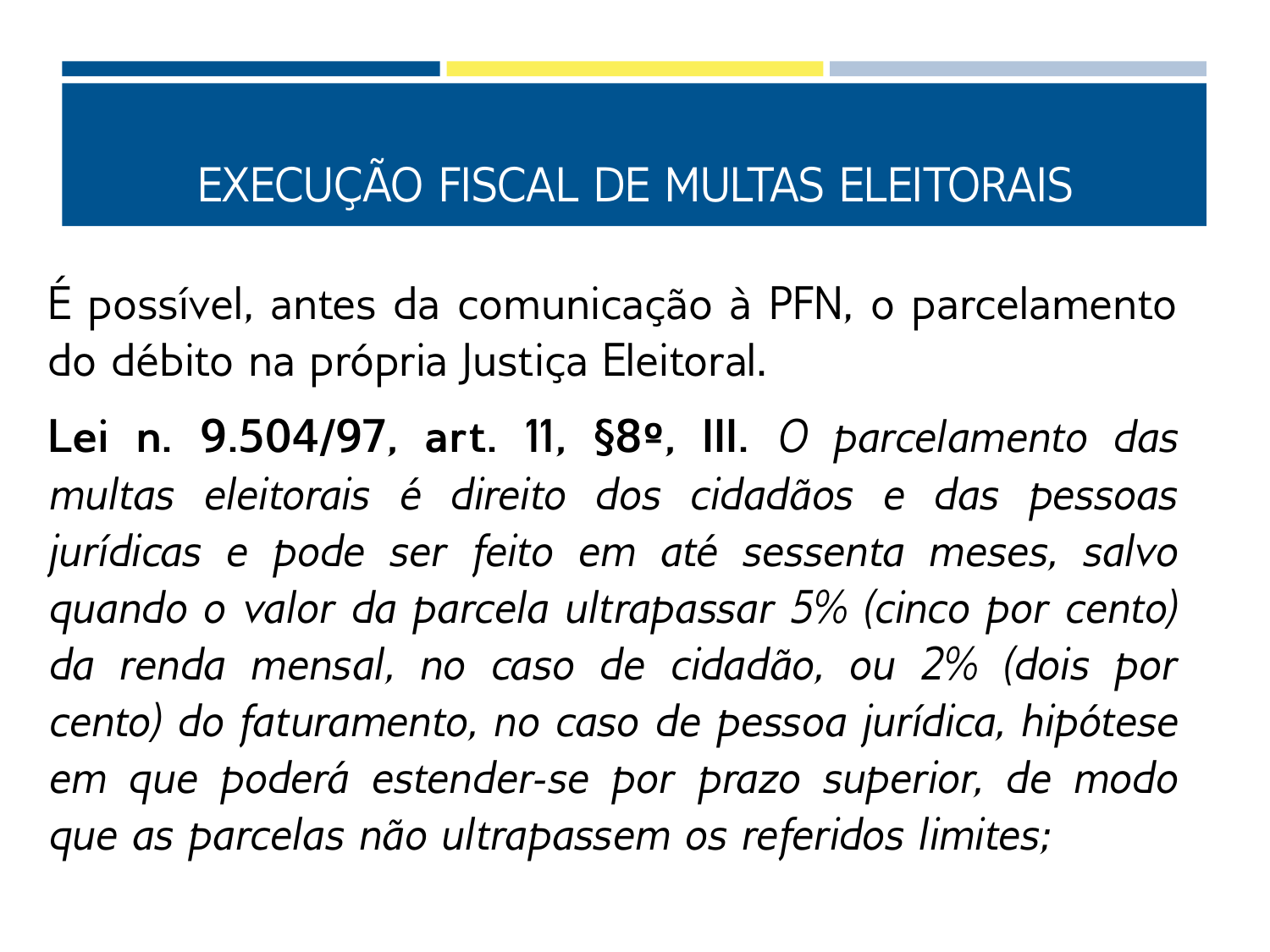

# EXECUÇÃO FISCAL DE MULTAS ELEITORAIS
É possível, antes da comunicação à PFN, o parcelamento do débito na própria Justiça Eleitoral.
Lei n. 9.504/97, art. 11, §8º, III. O parcelamento das multas eleitorais é direito dos cidadãos e das pessoas jurídicas e pode ser feito em até sessenta meses, salvo quando o valor da parcela ultrapassar 5% (cinco por cento) da renda mensal, no caso de cidadão, ou 2% (dois por cento) do faturamento, no caso de pessoa jurídica, hipótese em que poderá estender-se por prazo superior, de modo que as parcelas não ultrapassem os referidos limites;